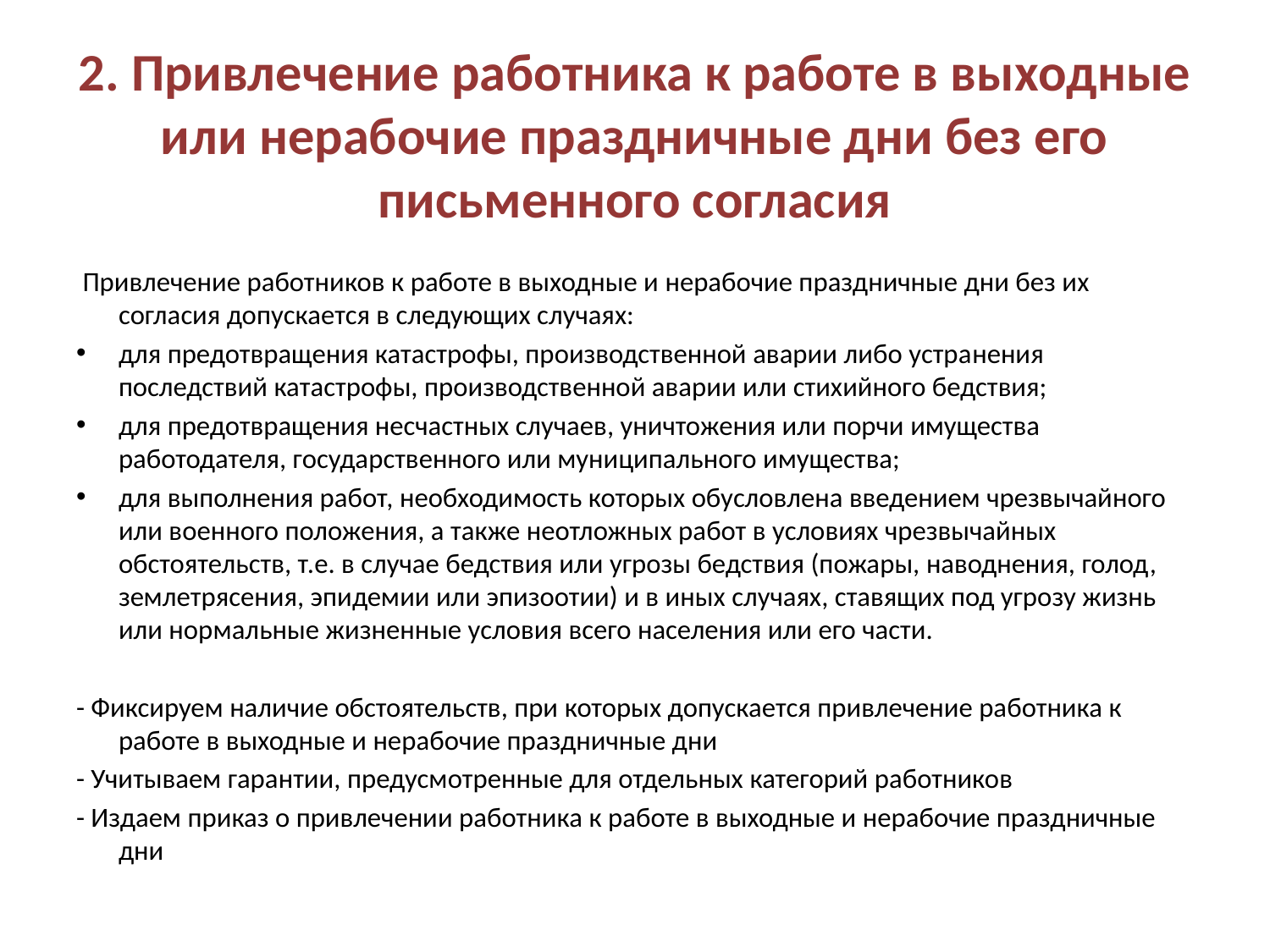

# 2. Привлечение работника к работе в выходные или нерабочие праздничные дни без его письменного согласия
 Привлечение работников к работе в выходные и нерабочие праздничные дни без их согласия допускается в следующих случаях:
для предотвращения катастрофы, производственной аварии либо устра­нения последствий катастрофы, производственной аварии или стихийного бедствия;
для предотвращения несчастных случаев, уничтожения или порчи имущества работодателя, государственного или муниципального имущества;
для выполнения работ, необходимость которых обусловлена введением чрезвычайного или военного положения, а также неотложных работ в условиях чрезвычайных обстоятельств, т.е. в случае бедствия или угрозы бедствия (пожары, наводнения, голод, землетрясения, эпидемии или эпизоотии) и в иных случаях, ставящих под угрозу жизнь или нормальные жизненные условия всего населения или его части.

- Фиксируем наличие обстоятельств, при которых допускается привлечение работника к работе в выходные и нерабочие праздничные дни
- Учитываем гарантии, предусмотренные для отдельных категорий работников
- Издаем приказ о привлечении работника к работе в выходные и нерабочие праздничные дни